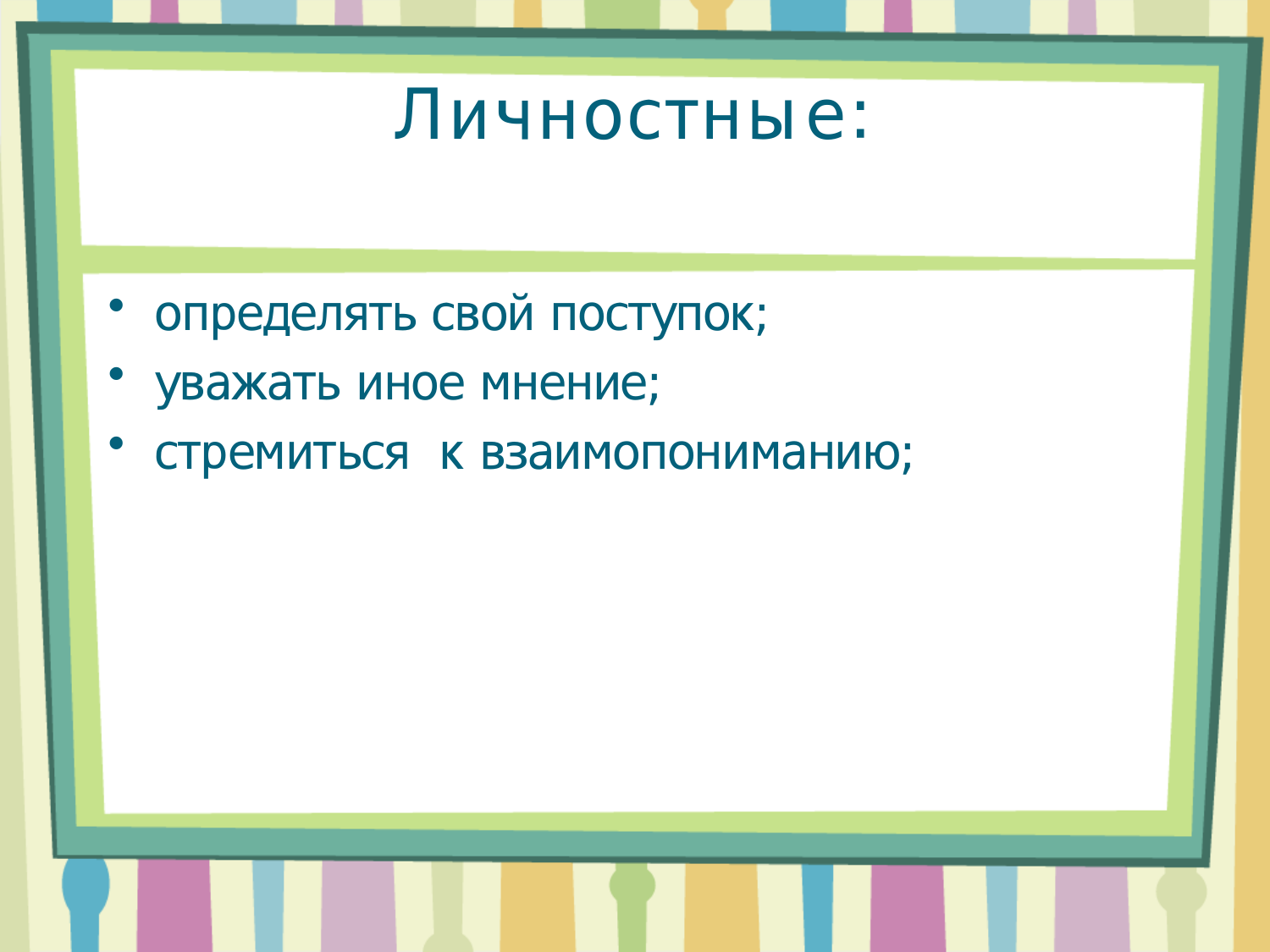

# Личностные:
определять свой поступок;
уважать иное мнение;
стремиться  к взаимопониманию;